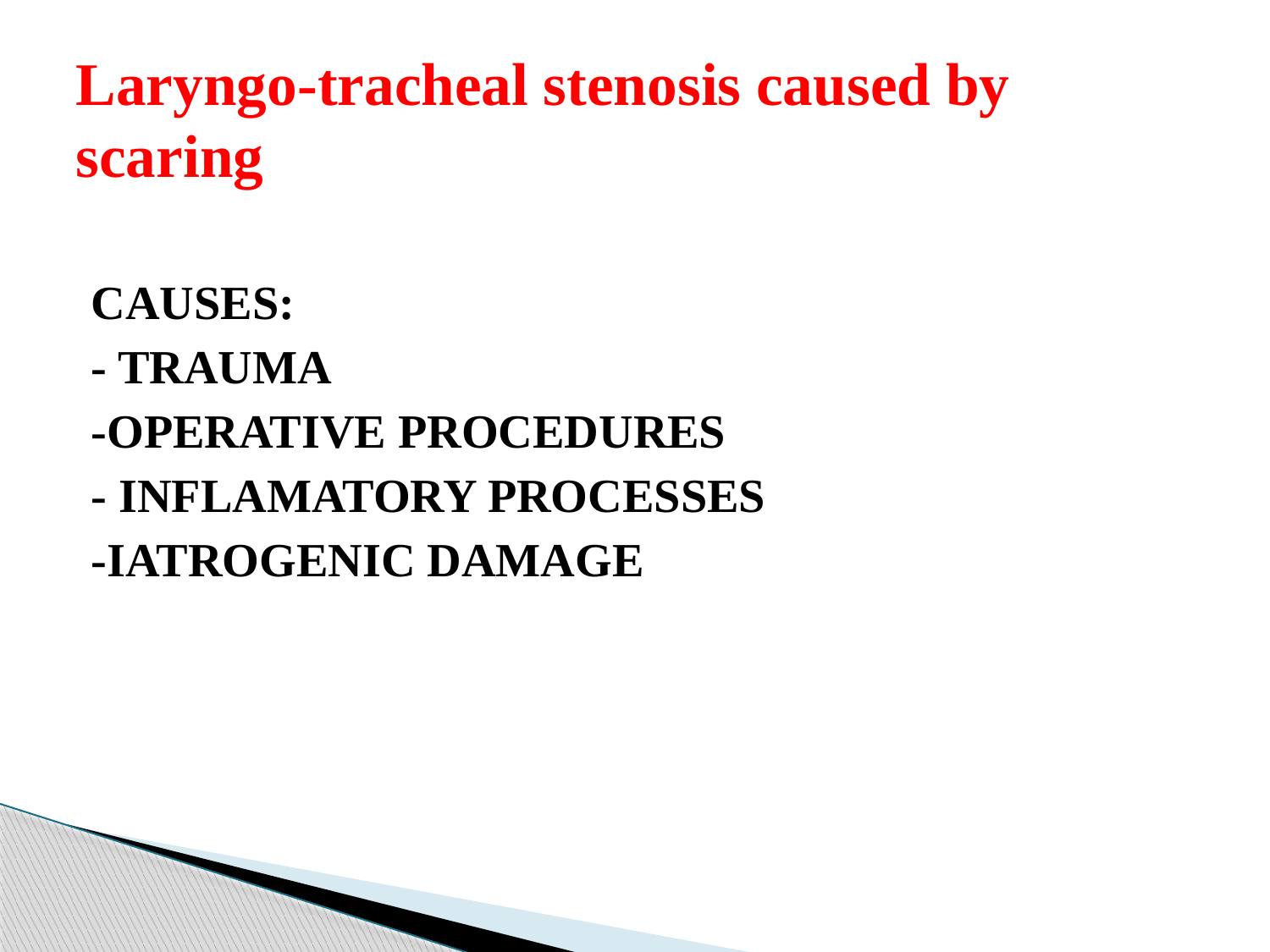

# Laryngo-tracheal stenosis caused by scaring
CAUSES:
- TRAUMA
-OPERATIVE PROCEDURES
- INFLAMATORY PROCESSES
-IATROGENIC DAMAGE